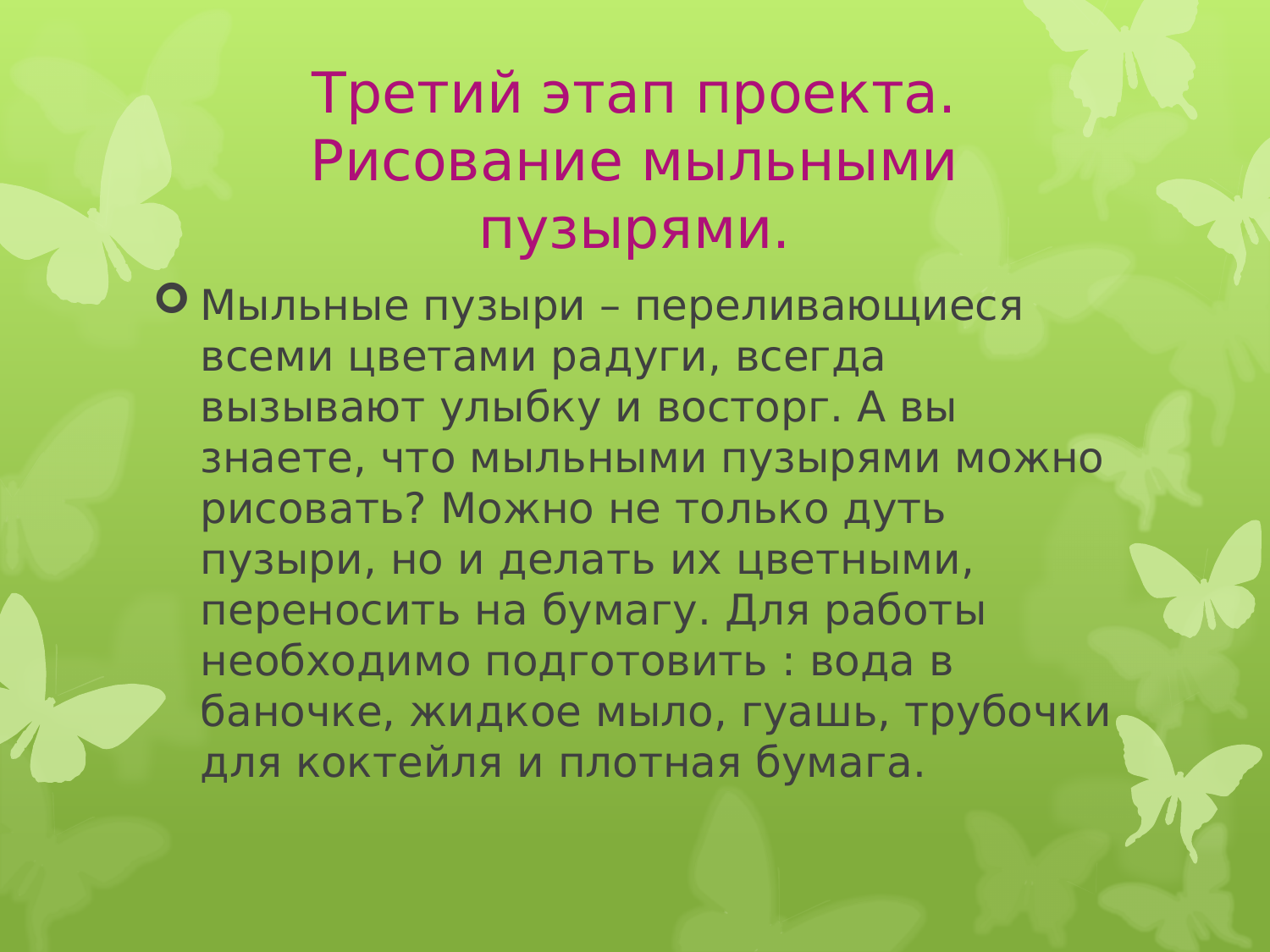

# Третий этап проекта. Рисование мыльными пузырями.
Мыльные пузыри – переливающиеся всеми цветами радуги, всегда вызывают улыбку и восторг. А вы знаете, что мыльными пузырями можно рисовать? Можно не только дуть пузыри, но и делать их цветными, переносить на бумагу. Для работы необходимо подготовить : вода в баночке, жидкое мыло, гуашь, трубочки для коктейля и плотная бумага.